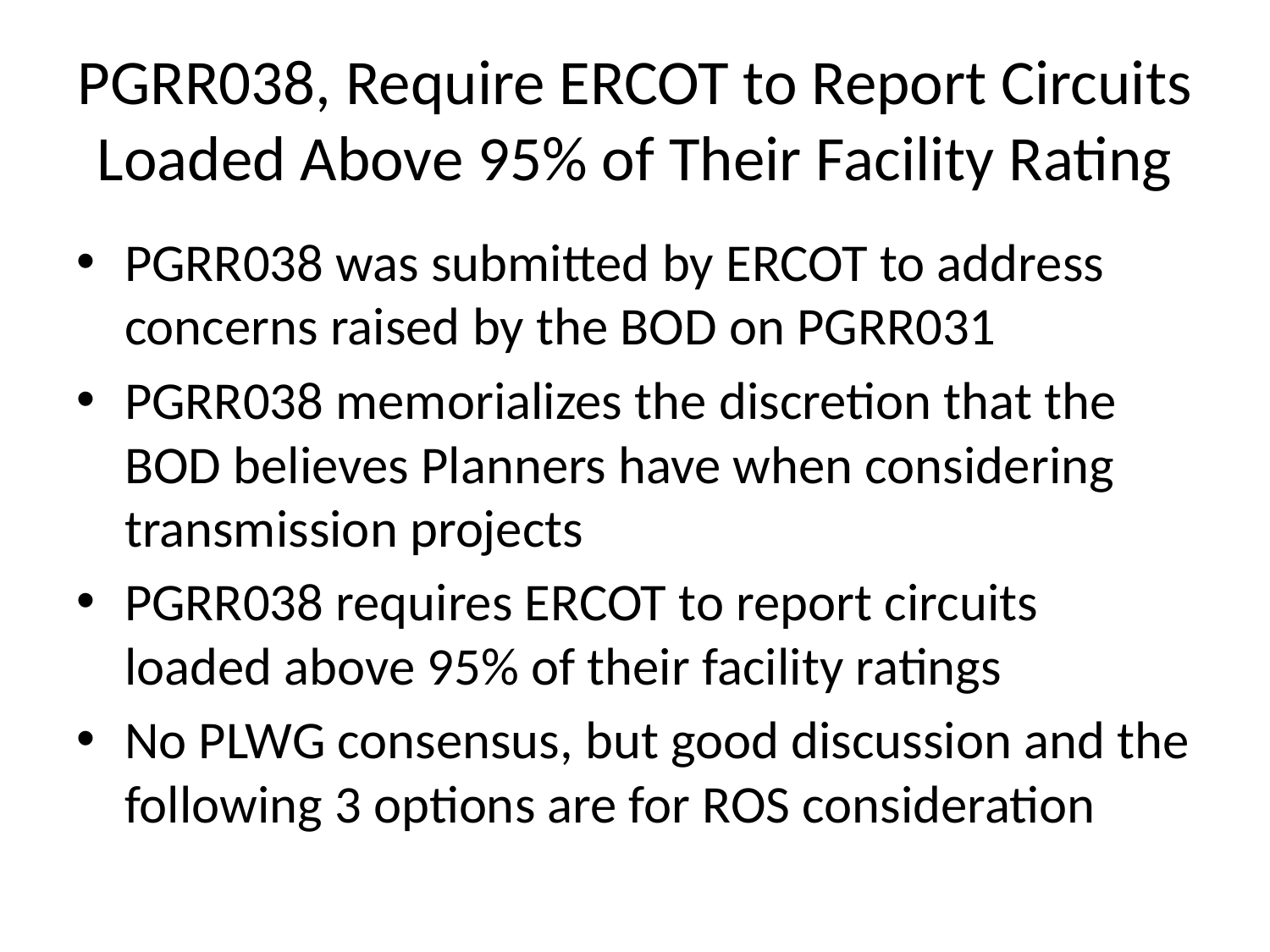

# PGRR038, Require ERCOT to Report Circuits Loaded Above 95% of Their Facility Rating
PGRR038 was submitted by ERCOT to address concerns raised by the BOD on PGRR031
PGRR038 memorializes the discretion that the BOD believes Planners have when considering transmission projects
PGRR038 requires ERCOT to report circuits loaded above 95% of their facility ratings
No PLWG consensus, but good discussion and the following 3 options are for ROS consideration